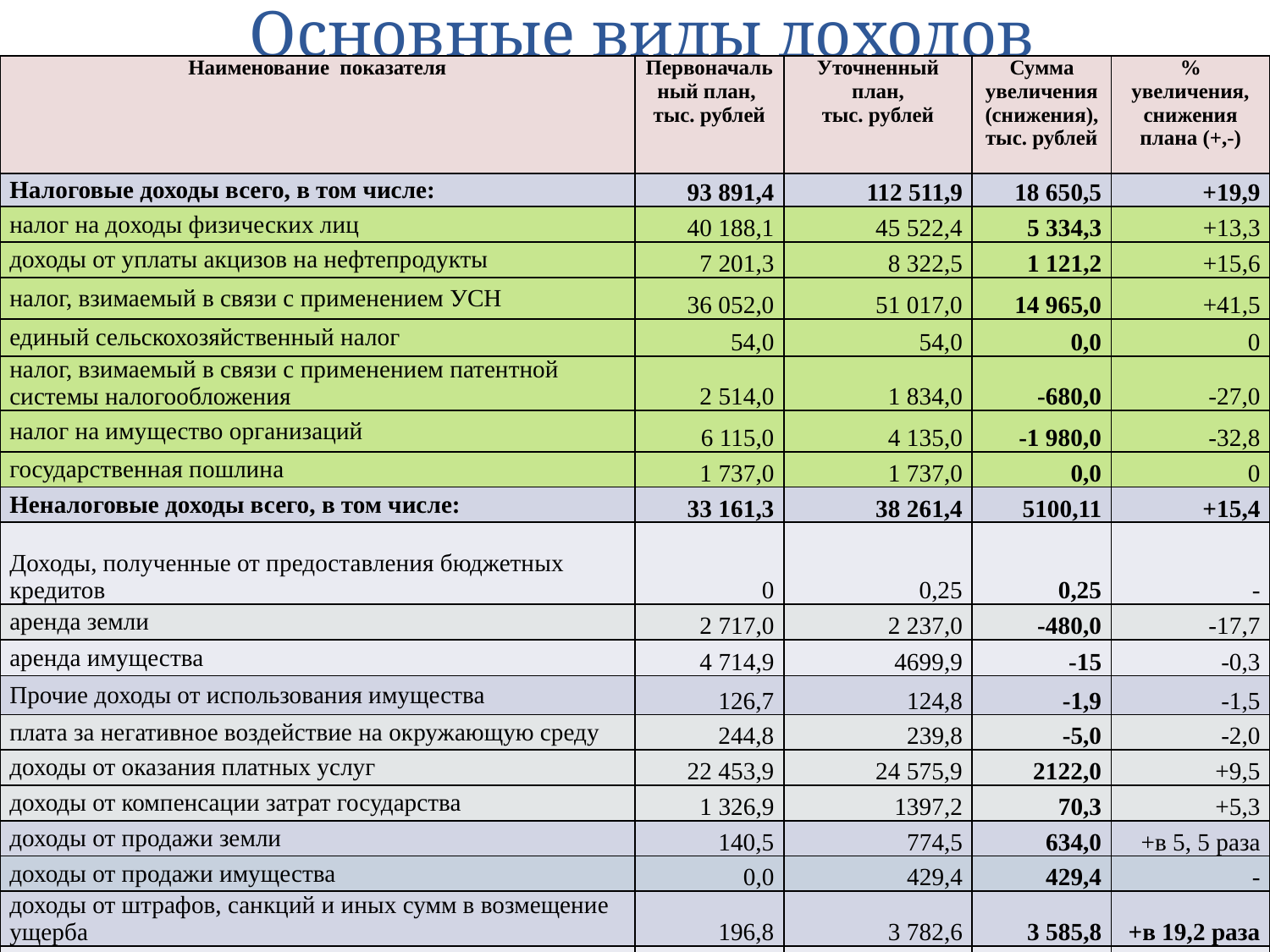

# Основные виды доходов
| Наименование показателя | Первоначальный план, тыс. рублей | Уточненный план, тыс. рублей | Сумма увеличения (снижения), тыс. рублей | % увеличения, снижения плана (+,-) |
| --- | --- | --- | --- | --- |
| Налоговые доходы всего, в том числе: | 93 891,4 | 112 511,9 | 18 650,5 | +19,9 |
| налог на доходы физических лиц | 40 188,1 | 45 522,4 | 5 334,3 | +13,3 |
| доходы от уплаты акцизов на нефтепродукты | 7 201,3 | 8 322,5 | 1 121,2 | +15,6 |
| налог, взимаемый в связи с применением УСН | 36 052,0 | 51 017,0 | 14 965,0 | +41,5 |
| единый сельскохозяйственный налог | 54,0 | 54,0 | 0,0 | 0 |
| налог, взимаемый в связи с применением патентной системы налогообложения | 2 514,0 | 1 834,0 | -680,0 | -27,0 |
| налог на имущество организаций | 6 115,0 | 4 135,0 | -1 980,0 | -32,8 |
| государственная пошлина | 1 737,0 | 1 737,0 | 0,0 | 0 |
| Неналоговые доходы всего, в том числе: | 33 161,3 | 38 261,4 | 5100,11 | +15,4 |
| Доходы, полученные от предоставления бюджетных кредитов | 0 | 0,25 | 0,25 | - |
| аренда земли | 2 717,0 | 2 237,0 | -480,0 | -17,7 |
| аренда имущества | 4 714,9 | 4699,9 | -15 | -0,3 |
| Прочие доходы от использования имущества | 126,7 | 124,8 | -1,9 | -1,5 |
| плата за негативное воздействие на окружающую среду | 244,8 | 239,8 | -5,0 | -2,0 |
| доходы от оказания платных услуг | 22 453,9 | 24 575,9 | 2122,0 | +9,5 |
| доходы от компенсации затрат государства | 1 326,9 | 1397,2 | 70,3 | +5,3 |
| доходы от продажи земли | 140,5 | 774,5 | 634,0 | +в 5, 5 раза |
| доходы от продажи имущества | 0,0 | 429,4 | 429,4 | - |
| доходы от штрафов, санкций и иных сумм в возмещение ущерба | 196,8 | 3 782,6 | 3 585,8 | +в 19,2 раза |
| Безвозмездные поступления | 579 941,9 | 673 037,4 | 93 095,49 | +16,1 |
| Всего доходов | 706 964,6 | 823810,7 | 116846,1 | +16,5 |